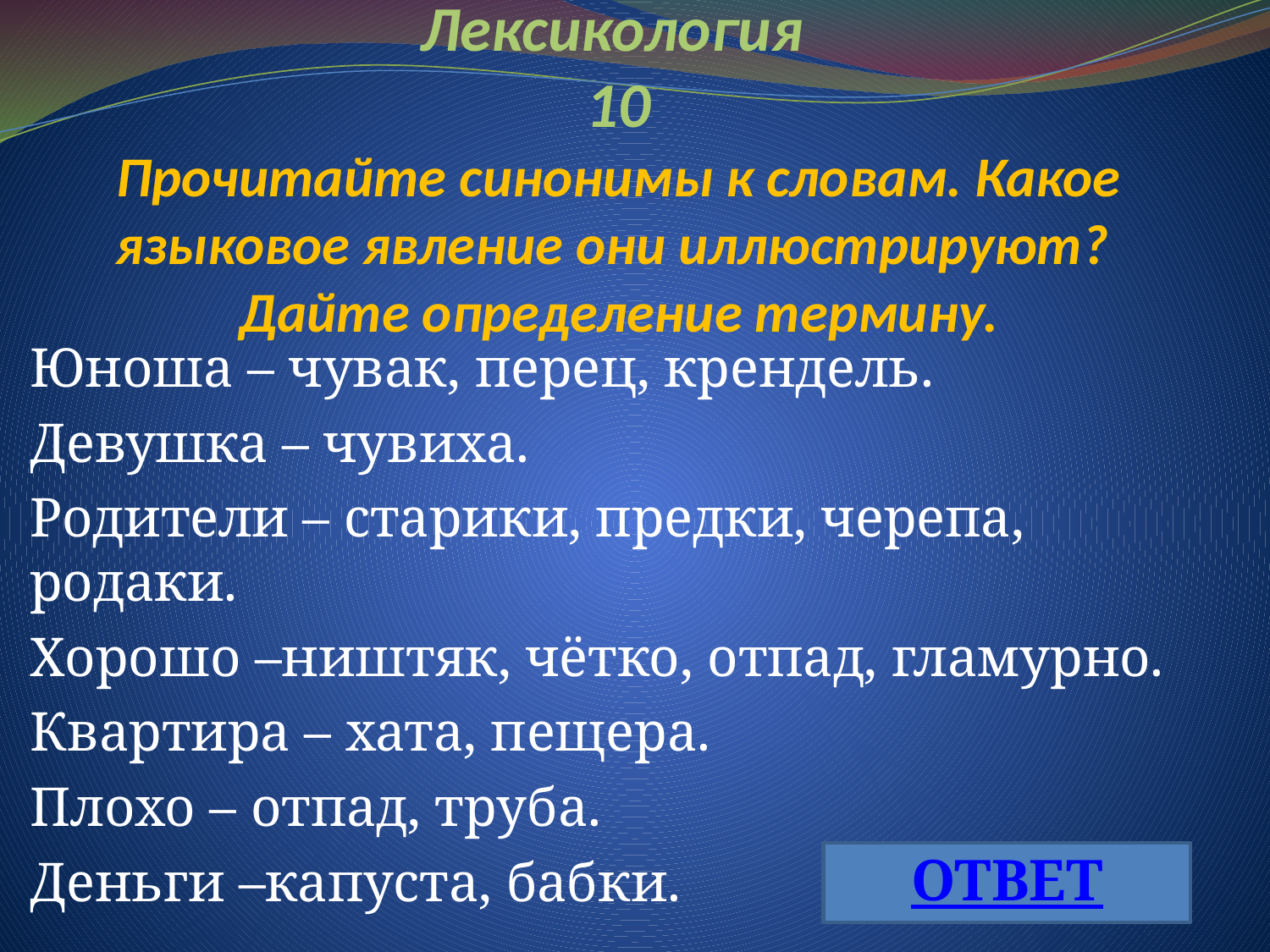

# Лексикология 10 Прочитайте синонимы к словам. Какое языковое явление они иллюстрируют? Дайте определение термину.
Юноша – чувак, перец, крендель.
Девушка – чувиха.
Родители – старики, предки, черепа, родаки.
Хорошо –ништяк, чётко, отпад, гламурно.
Квартира – хата, пещера.
Плохо – отпад, труба.
Деньги –капуста, бабки.

ОТВЕТ